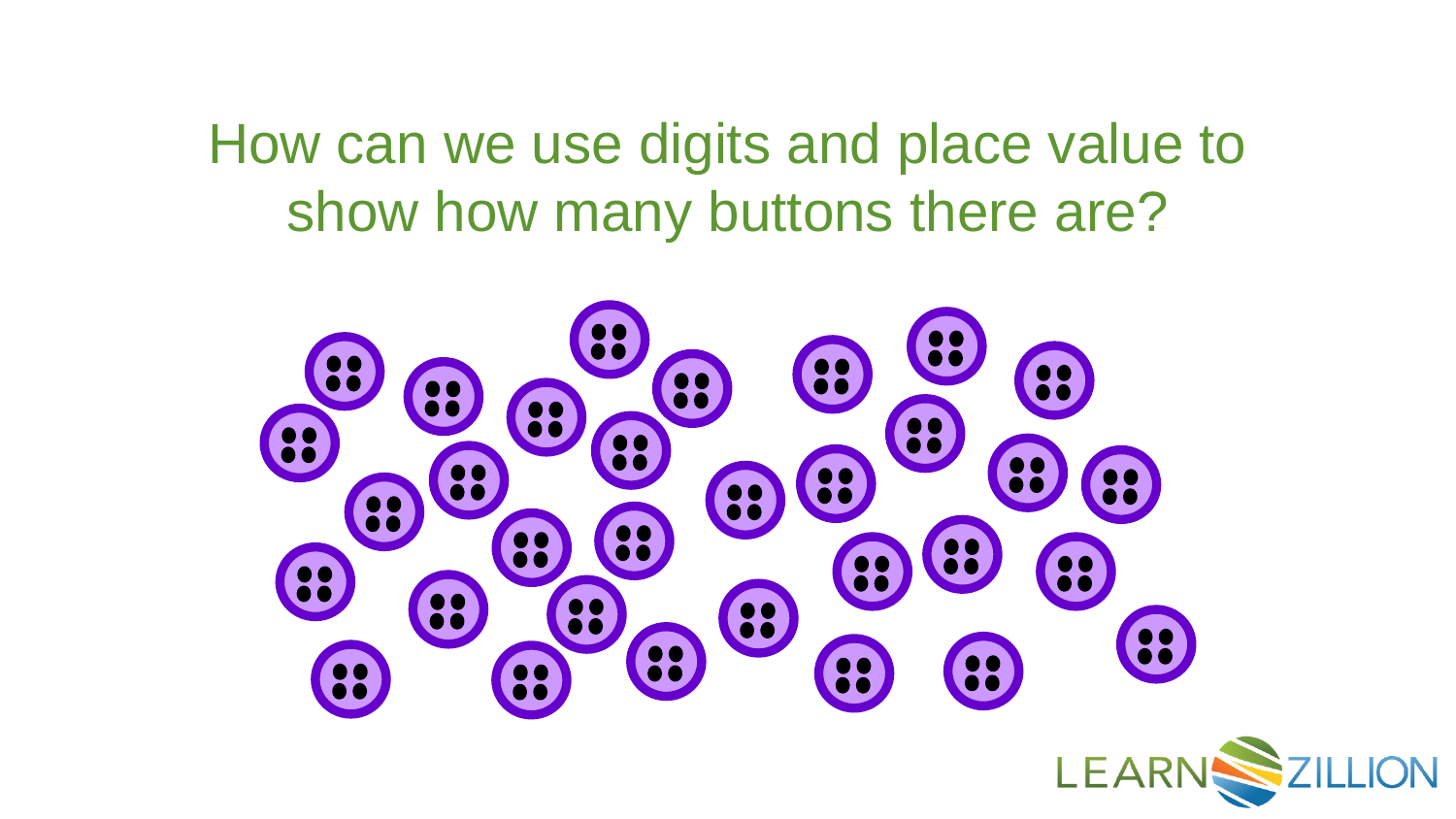

How can we use digits and place value to show how many buttons there are?